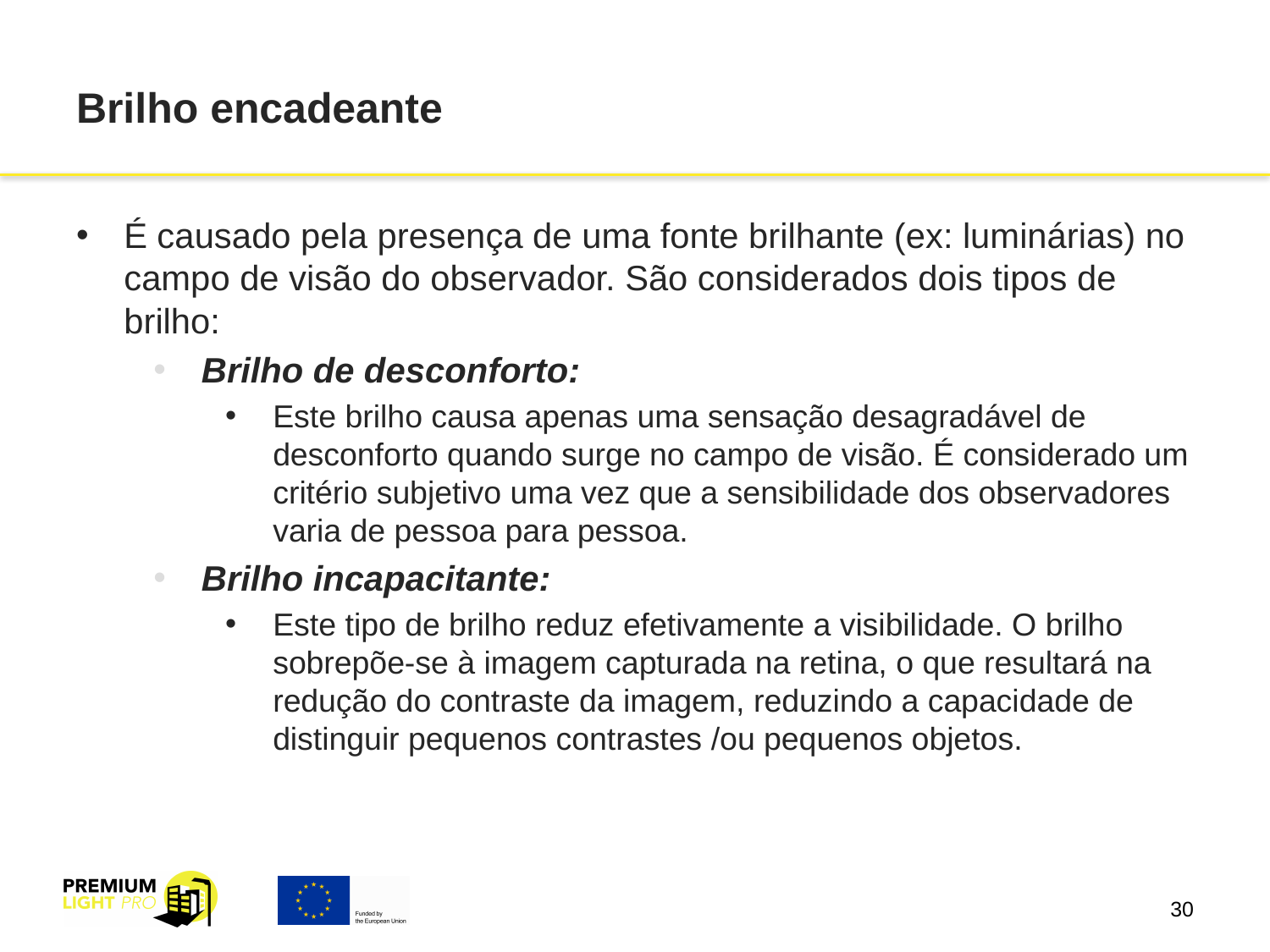

# Brilho encadeante
É causado pela presença de uma fonte brilhante (ex: luminárias) no campo de visão do observador. São considerados dois tipos de brilho:
Brilho de desconforto:
Este brilho causa apenas uma sensação desagradável de desconforto quando surge no campo de visão. É considerado um critério subjetivo uma vez que a sensibilidade dos observadores varia de pessoa para pessoa.
Brilho incapacitante:
Este tipo de brilho reduz efetivamente a visibilidade. O brilho sobrepõe-se à imagem capturada na retina, o que resultará na redução do contraste da imagem, reduzindo a capacidade de distinguir pequenos contrastes /ou pequenos objetos.